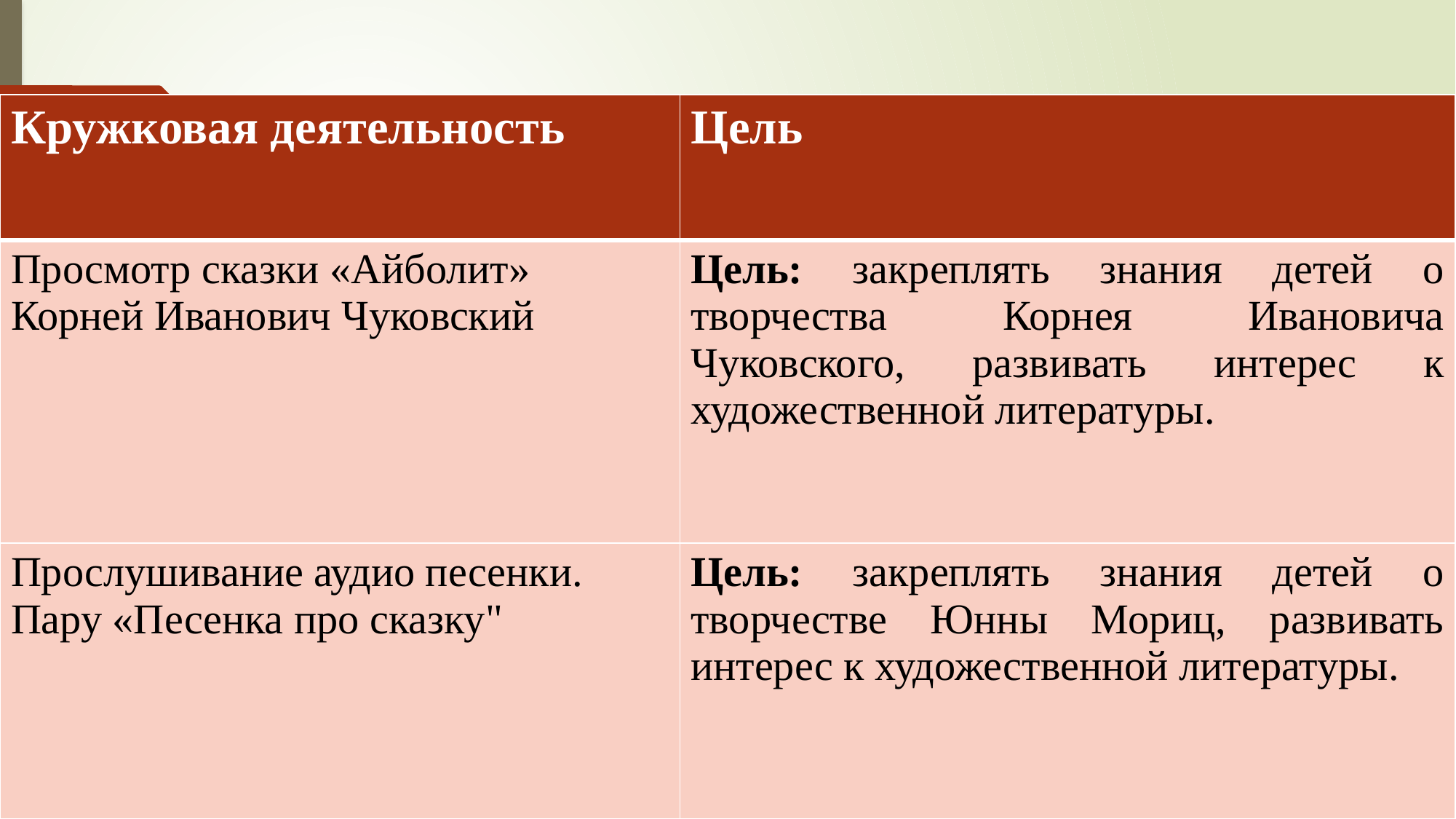

#
| Кружковая деятельность | Цель |
| --- | --- |
| Просмотр сказки «Айболит» Корней Иванович Чуковский | Цель: закреплять знания детей о творчества Корнея Ивановича Чуковского, развивать интерес к художественной литературы. |
| Прослушивание аудио песенки. Пару «Песенка про сказку" | Цель: закреплять знания детей о творчестве Юнны Мориц, развивать интерес к художественной литературы. |